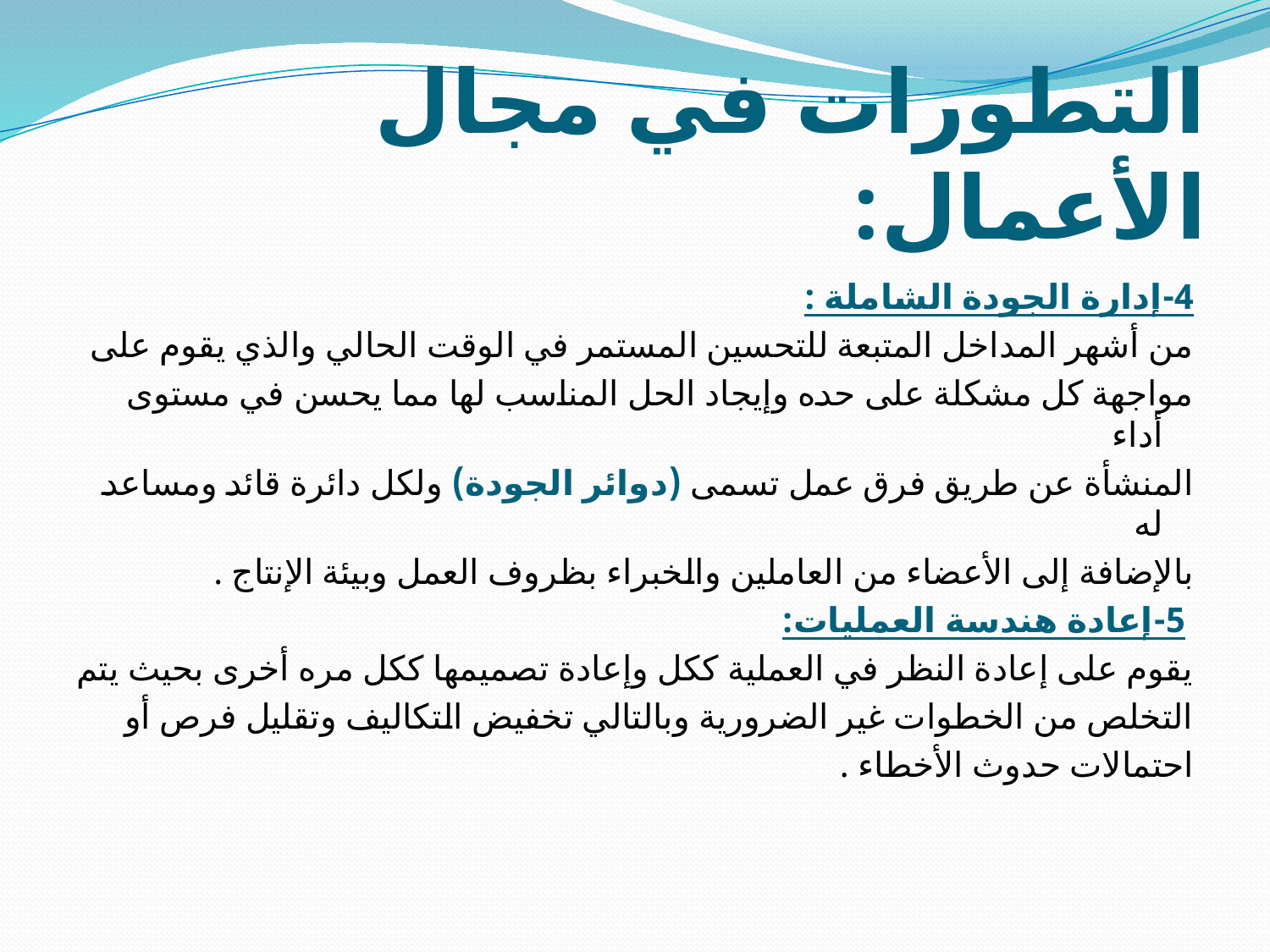

# التطورات في مجال الأعمال:
4-إدارة الجودة الشاملة :
من أشهر المداخل المتبعة للتحسين المستمر في الوقت الحالي والذي يقوم على
مواجهة كل مشكلة على حده وإيجاد الحل المناسب لها مما يحسن في مستوى أداء
المنشأة عن طريق فرق عمل تسمى (دوائر الجودة) ولكل دائرة قائد ومساعد له
بالإضافة إلى الأعضاء من العاملين والخبراء بظروف العمل وبيئة الإنتاج .
 5-إعادة هندسة العمليات:
يقوم على إعادة النظر في العملية ككل وإعادة تصميمها ككل مره أخرى بحيث يتم
التخلص من الخطوات غير الضرورية وبالتالي تخفيض التكاليف وتقليل فرص أو
احتمالات حدوث الأخطاء .